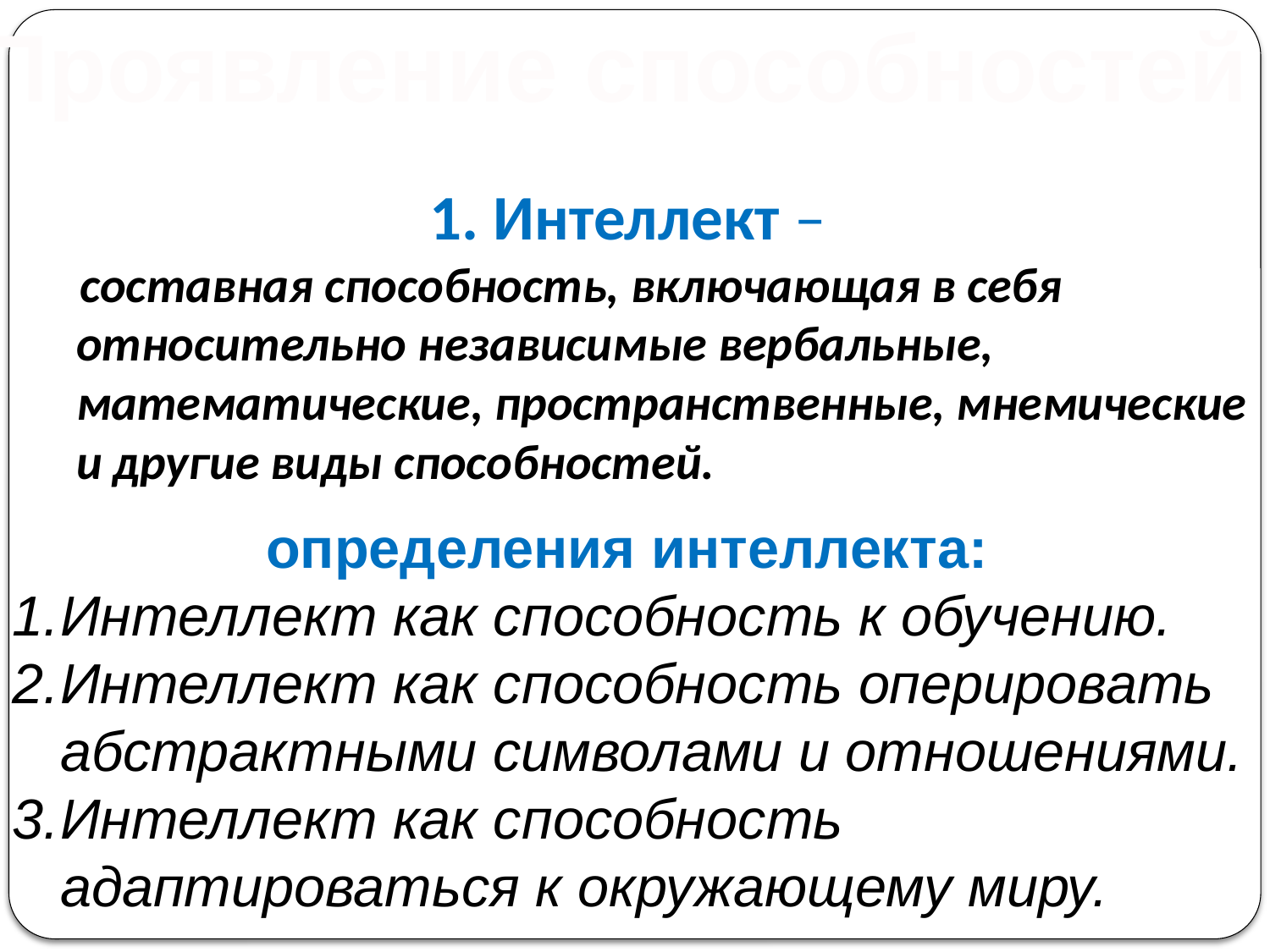

Проявление способностей
Интеллект –
      составная способность, включающая в себя относительно независимые вербальные, математические, пространственные, мнемические и другие виды способностей.
определения интеллекта:
Интеллект как способность к обучению.
Интеллект как способность оперировать абстрактными символами и отношениями.
Интеллект как способность адаптироваться к окружающему миру.